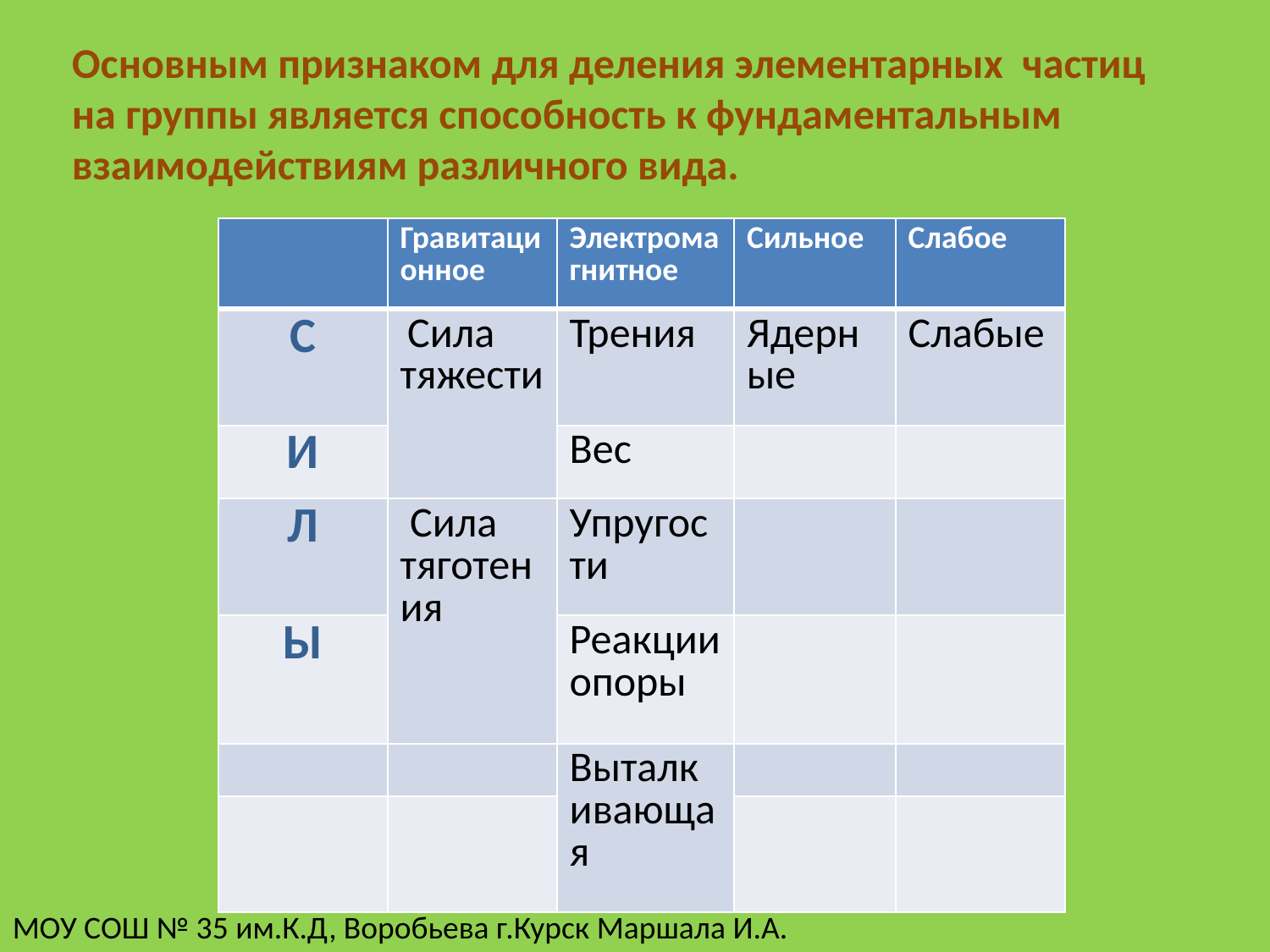

Основным признаком для деления элементарных  частиц на группы является способность к фундаментальным взаимодействиям различного вида.
|  | Гравитационное | Электромагнитное | Сильное | Слабое |
| --- | --- | --- | --- | --- |
| С | Сила тяжести | Трения | Ядерные | Слабые |
| И |  | Вес |  |  |
| Л | Сила тяготения | Упругости |  |  |
| Ы |  | Реакции опоры |  |  |
|  |  | Выталкивающая |  |  |
|  |  |  |  |  |
МОУ СОШ № 35 им.К.Д, Воробьева г.Курск Маршала И.А.